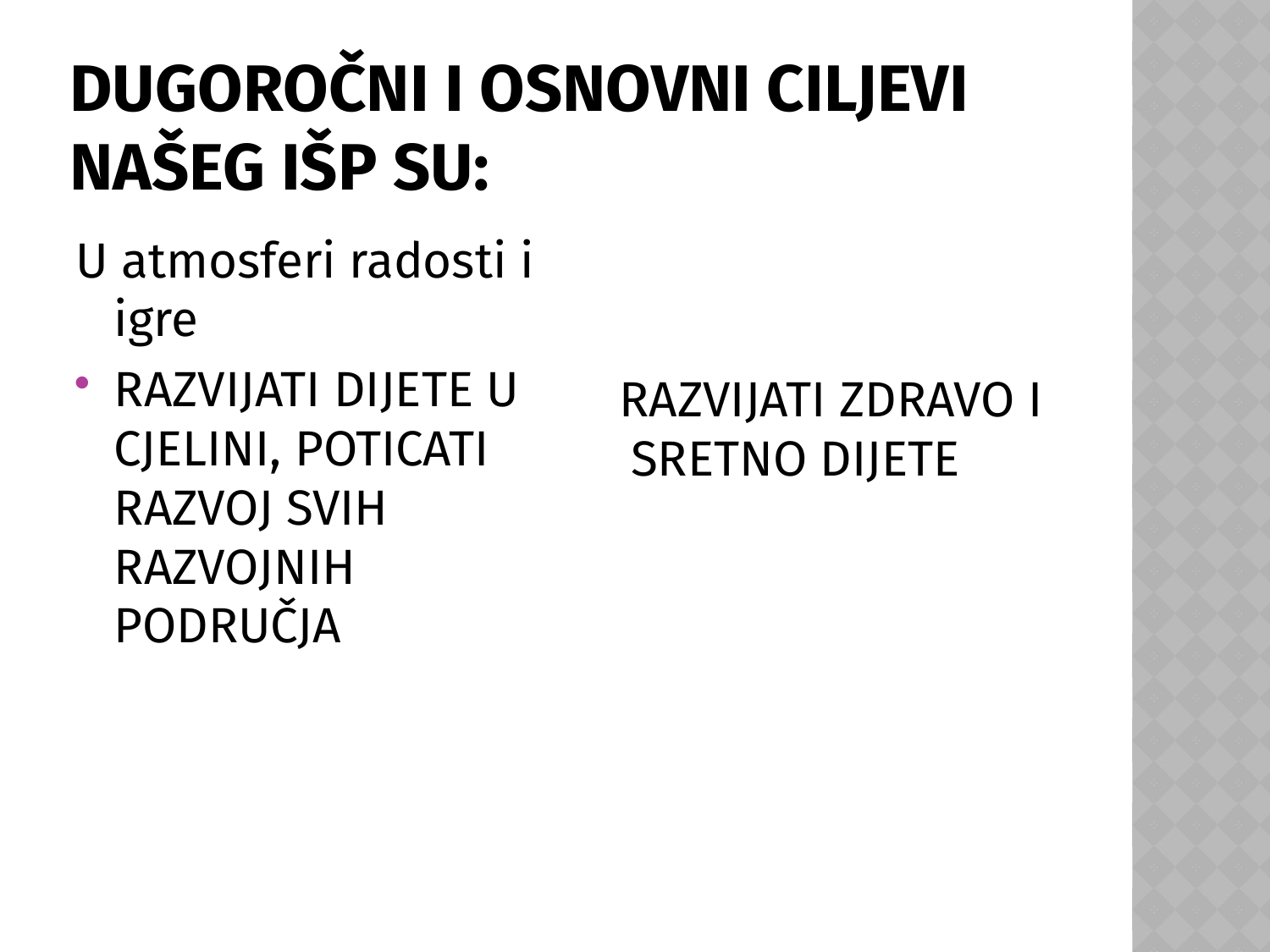

# dugoročni i osnovni ciljevi našeg išp su:
U atmosferi radosti i igre
RAZVIJATI DIJETE U CJELINI, POTICATI RAZVOJ SVIH RAZVOJNIH PODRUČJA

  RAZVIJATI ZDRAVO I SRETNO DIJETE